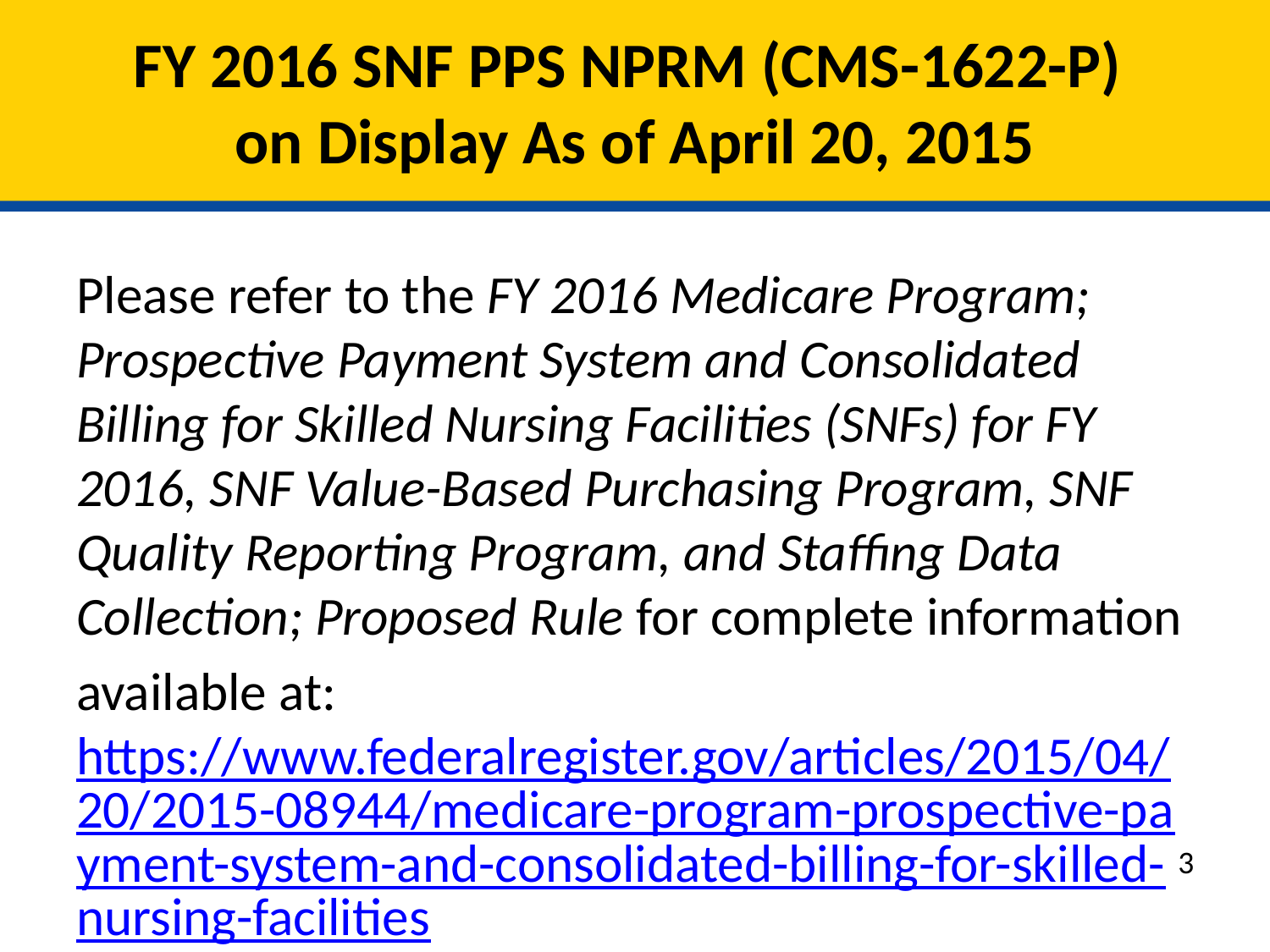

# FY 2016 SNF PPS NPRM (CMS-1622-P) on Display As of April 20, 2015
Please refer to the FY 2016 Medicare Program; Prospective Payment System and Consolidated Billing for Skilled Nursing Facilities (SNFs) for FY 2016, SNF Value-Based Purchasing Program, SNF Quality Reporting Program, and Staffing Data Collection; Proposed Rule for complete information
available at: https://www.federalregister.gov/articles/2015/04/20/2015-08944/medicare-program-prospective-payment-system-and-consolidated-billing-for-skilled-nursing-facilities

3